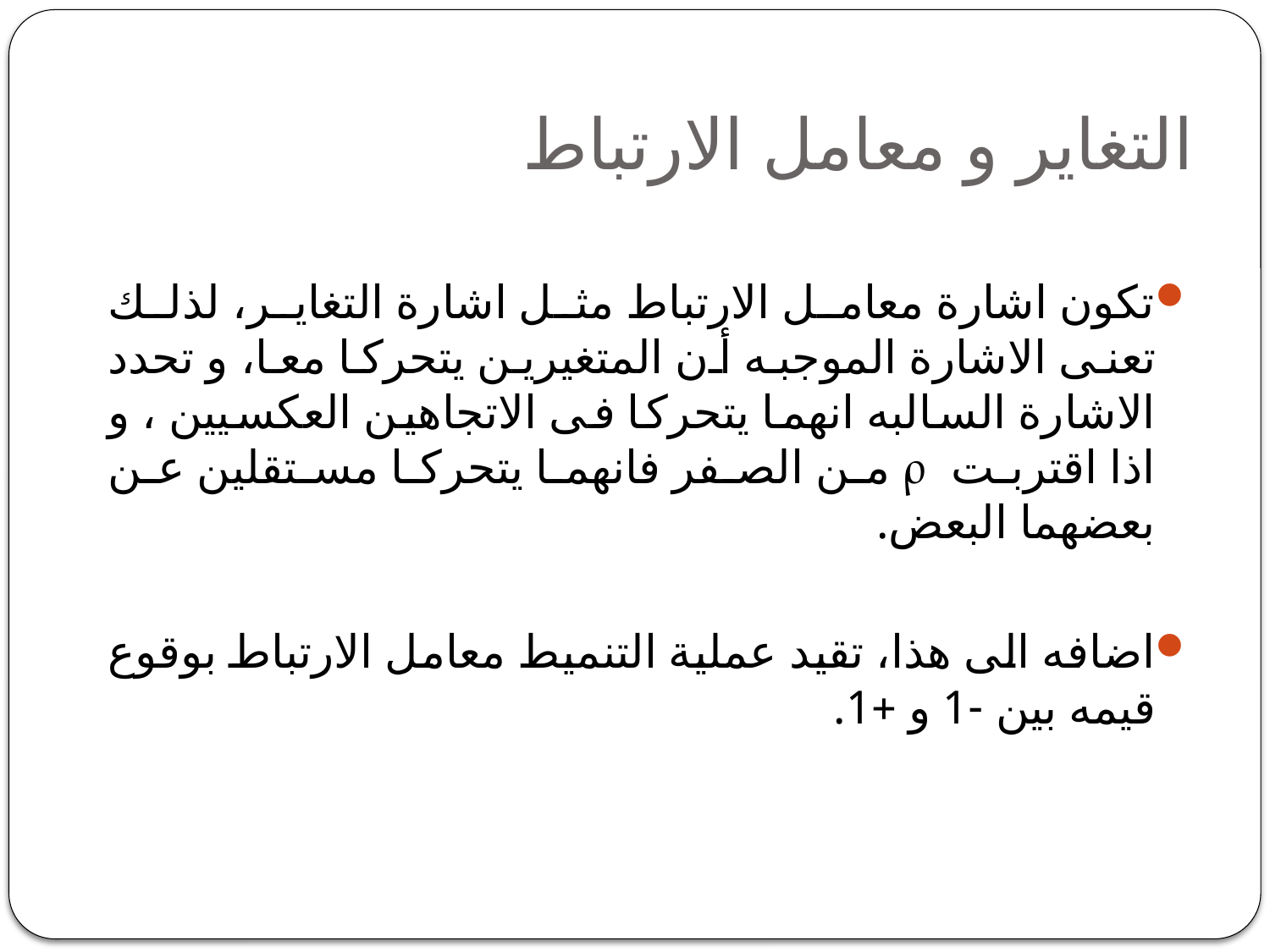

# التغاير و معامل الارتباط

تكون اشارة معامل الارتباط مثل اشارة التغاير، لذلك تعنى الاشارة الموجبه أن المتغيرين يتحركا معا، و تحدد الاشارة السالبه انهما يتحركا فى الاتجاهين العكسيين ، و اذا اقتربت  ρ من الصفر فانهما يتحركا مستقلين عن بعضهما البعض.

اضافه الى هذا، تقيد عملية التنميط معامل الارتباط بوقوع قيمه بين -1 و +1.